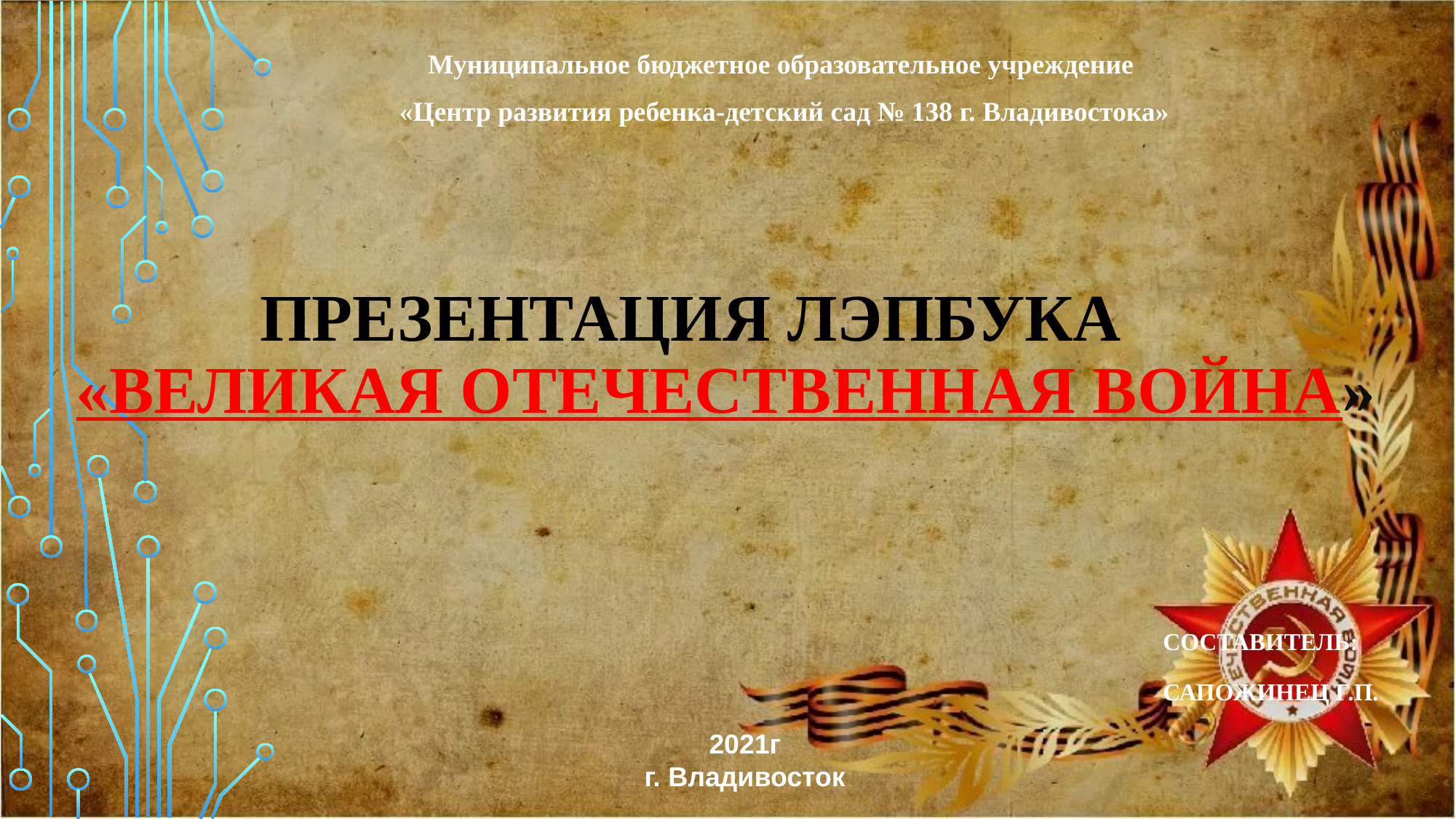

Муниципальное бюджетное образовательное учреждение
«Центр развития ребенка-детский сад № 138 г. Владивостока»
# Презентация лэпбука «Великая Отечественная война»
Составитель:
Сапожинец Г.П.
2021г
г. Владивосток